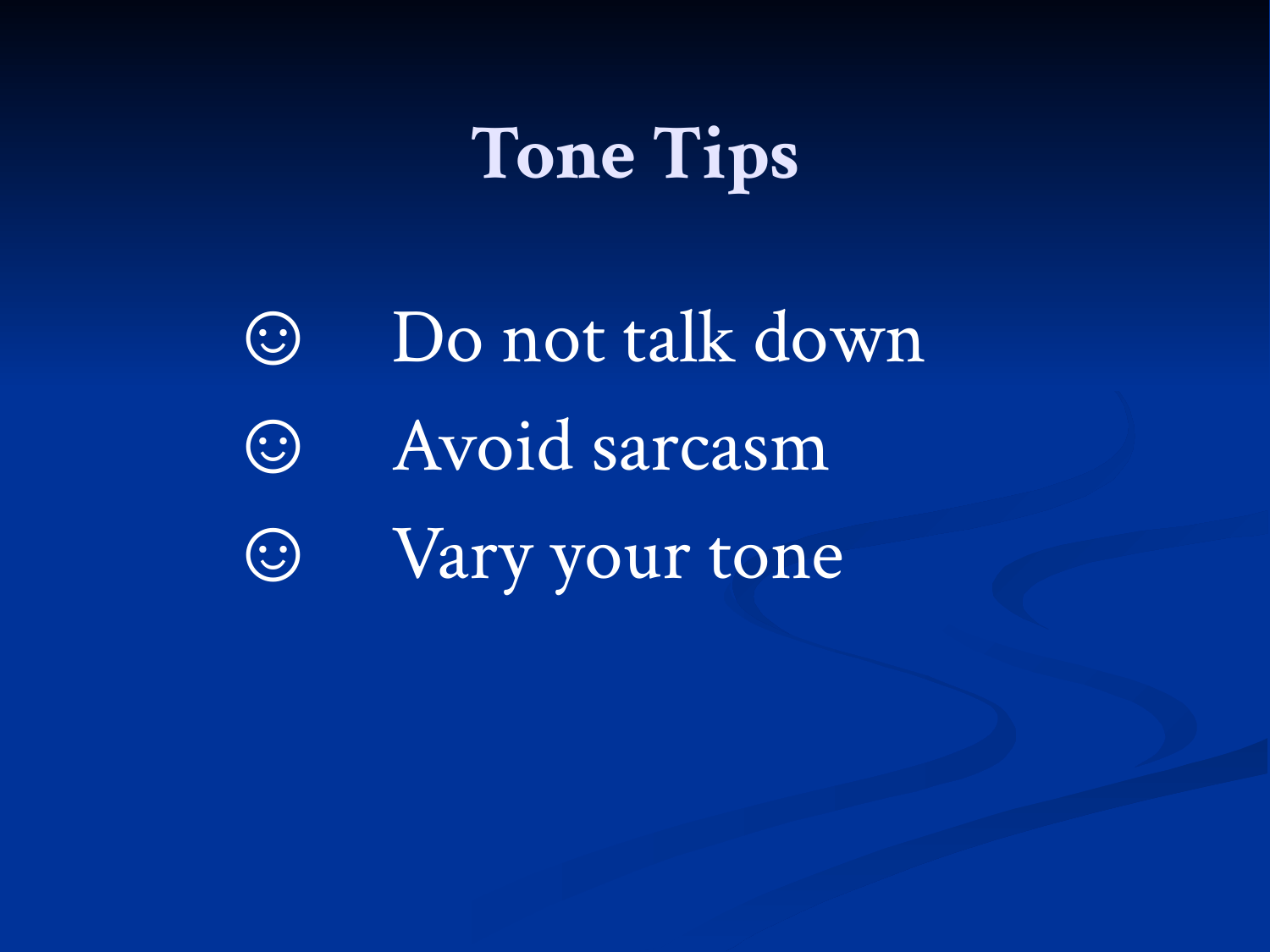

# Tone Tips
     Do not talk down
     Avoid sarcasm
     Vary your tone